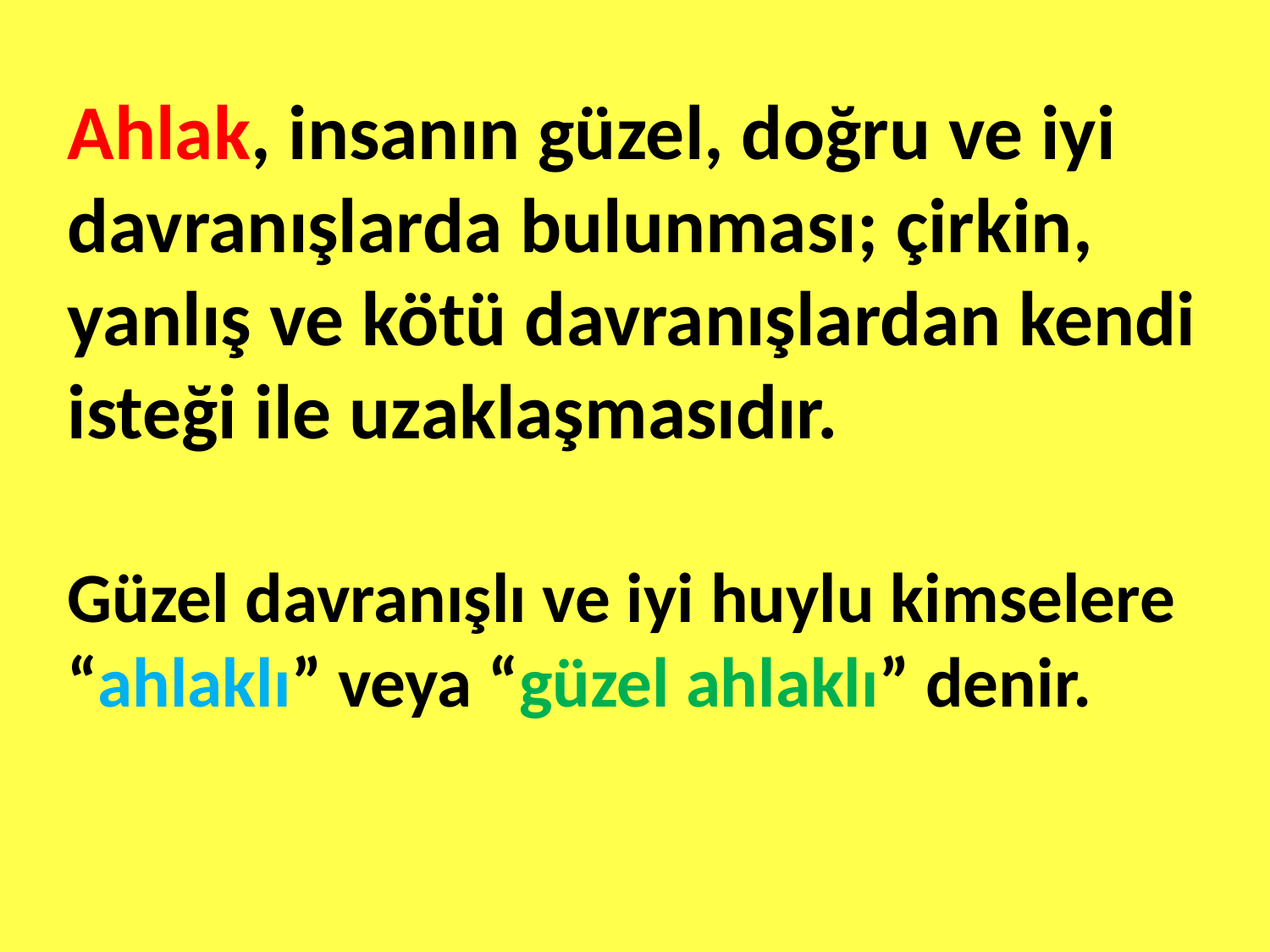

Ahlak, insanın güzel, doğru ve iyi davranışlarda bulunması; çirkin, yanlış ve kötü davranışlardan kendi isteği ile uzaklaşmasıdır.
Güzel davranışlı ve iyi huylu kimselere “ahlaklı” veya “güzel ahlaklı” denir.